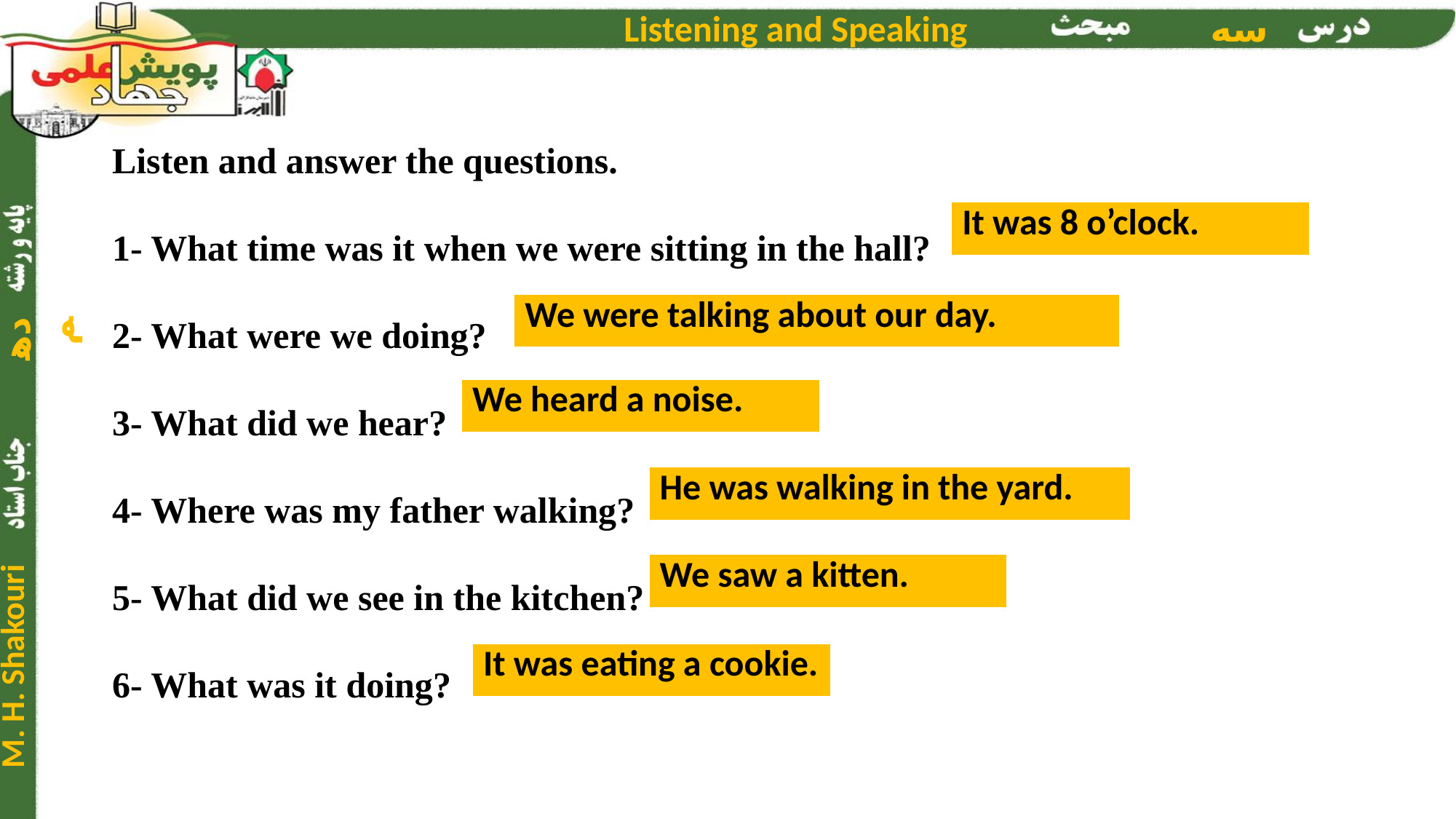

Listen and answer the questions.
1- What time was it when we were sitting in the hall?
2- What were we doing?
3- What did we hear?
4- Where was my father walking?
5- What did we see in the kitchen?
6- What was it doing?
| It was 8 o’clock. |
| --- |
| We were talking about our day. |
| --- |
| We heard a noise. |
| --- |
| He was walking in the yard. |
| --- |
| We saw a kitten. |
| --- |
| It was eating a cookie. |
| --- |